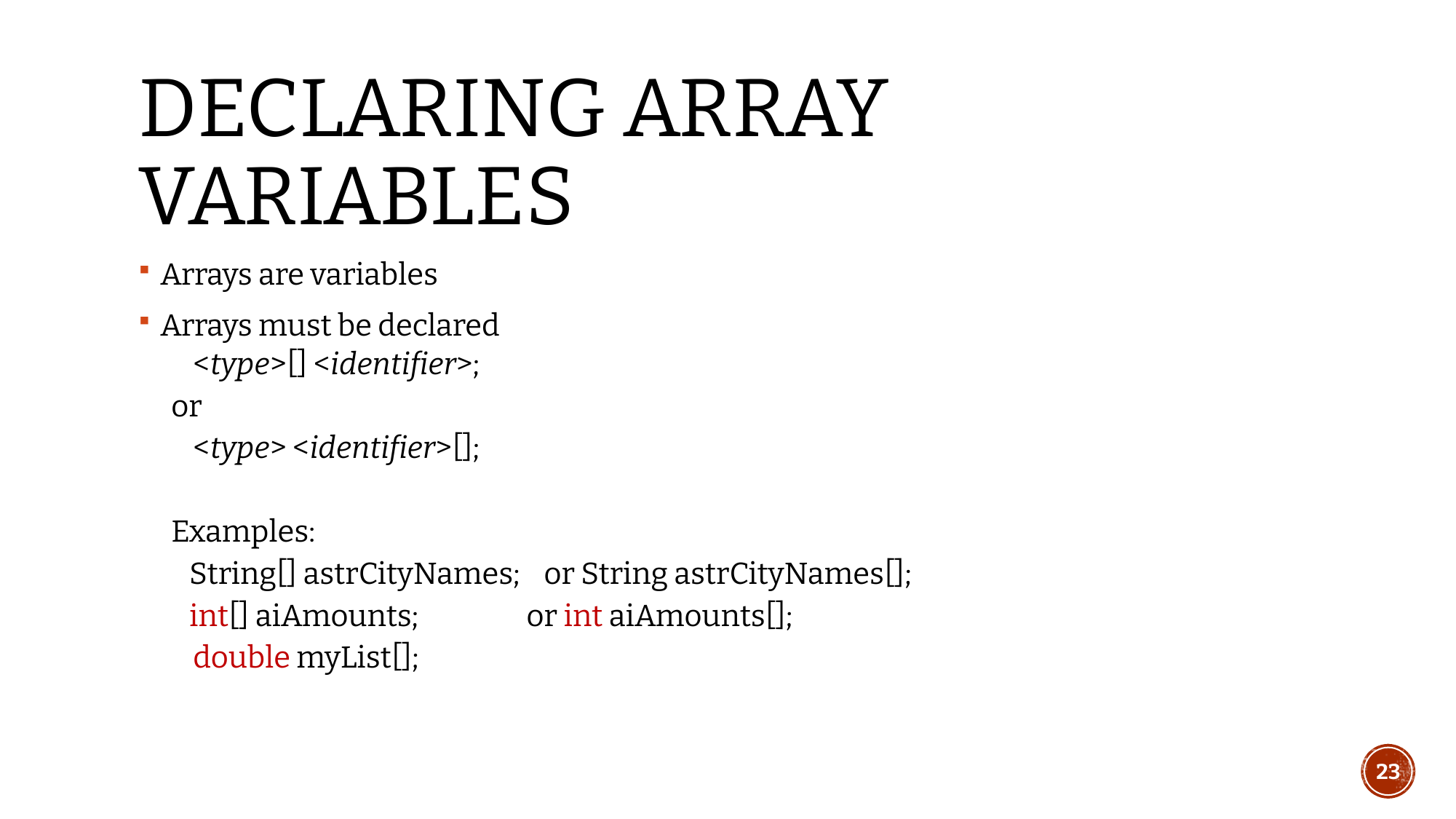

# Declaring Array Variables
Arrays are variables
Arrays must be declared
	<type>[] <identifier>;
or
	<type> <identifier>[];

Examples:
   String[] astrCityNames;    or String astrCityNames[];
   int[] aiAmounts;                  or int aiAmounts[];
	double myList[];

23